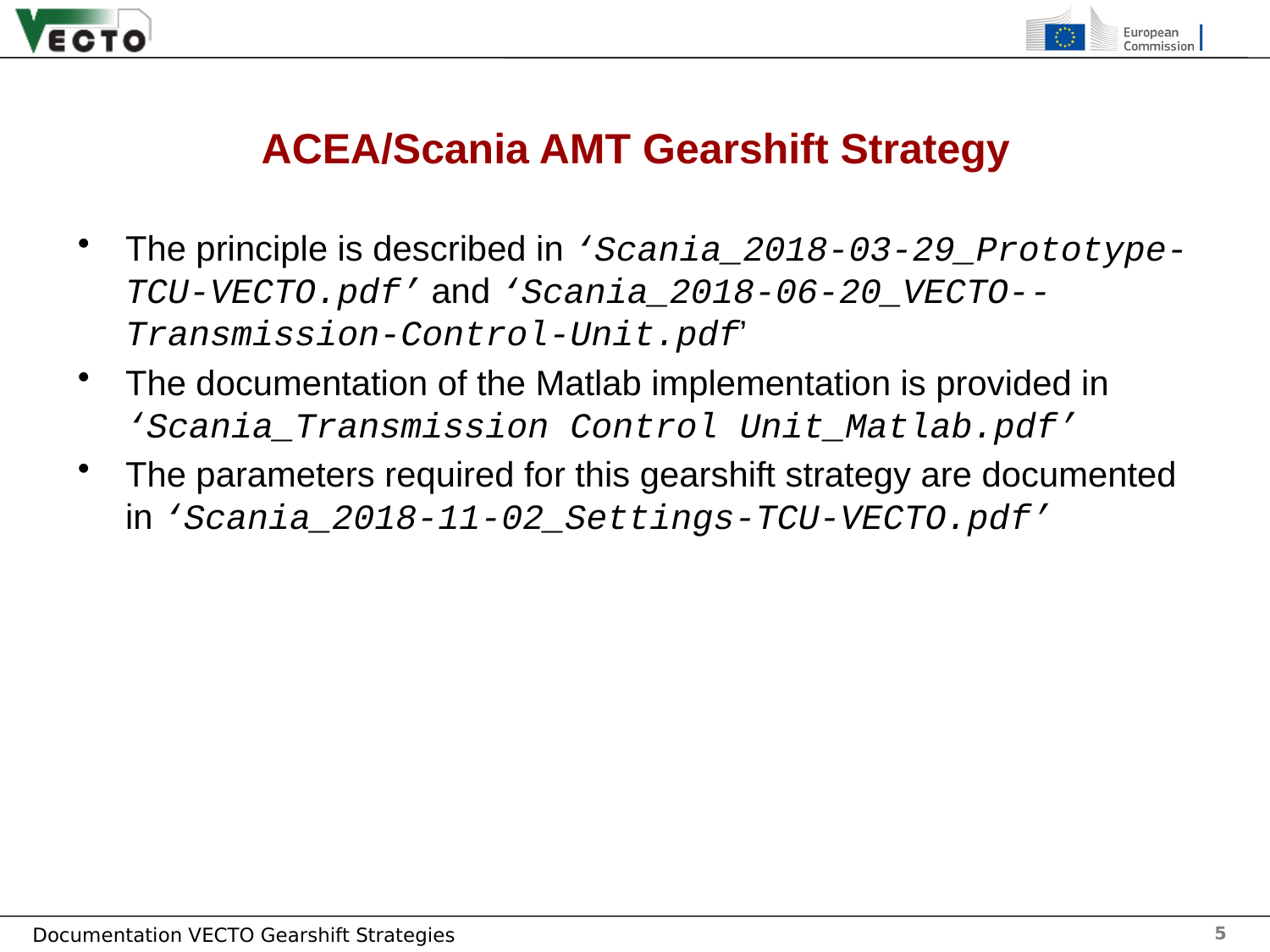

# ACEA/Scania AMT Gearshift Strategy
The principle is described in ‘Scania_2018-03-29_Prototype-TCU-VECTO.pdf’ and ‘Scania_2018-06-20_VECTO--Transmission-Control-Unit.pdf’
The documentation of the Matlab implementation is provided in ‘Scania_Transmission Control Unit_Matlab.pdf’
The parameters required for this gearshift strategy are documented in ‘Scania_2018-11-02_Settings-TCU-VECTO.pdf’